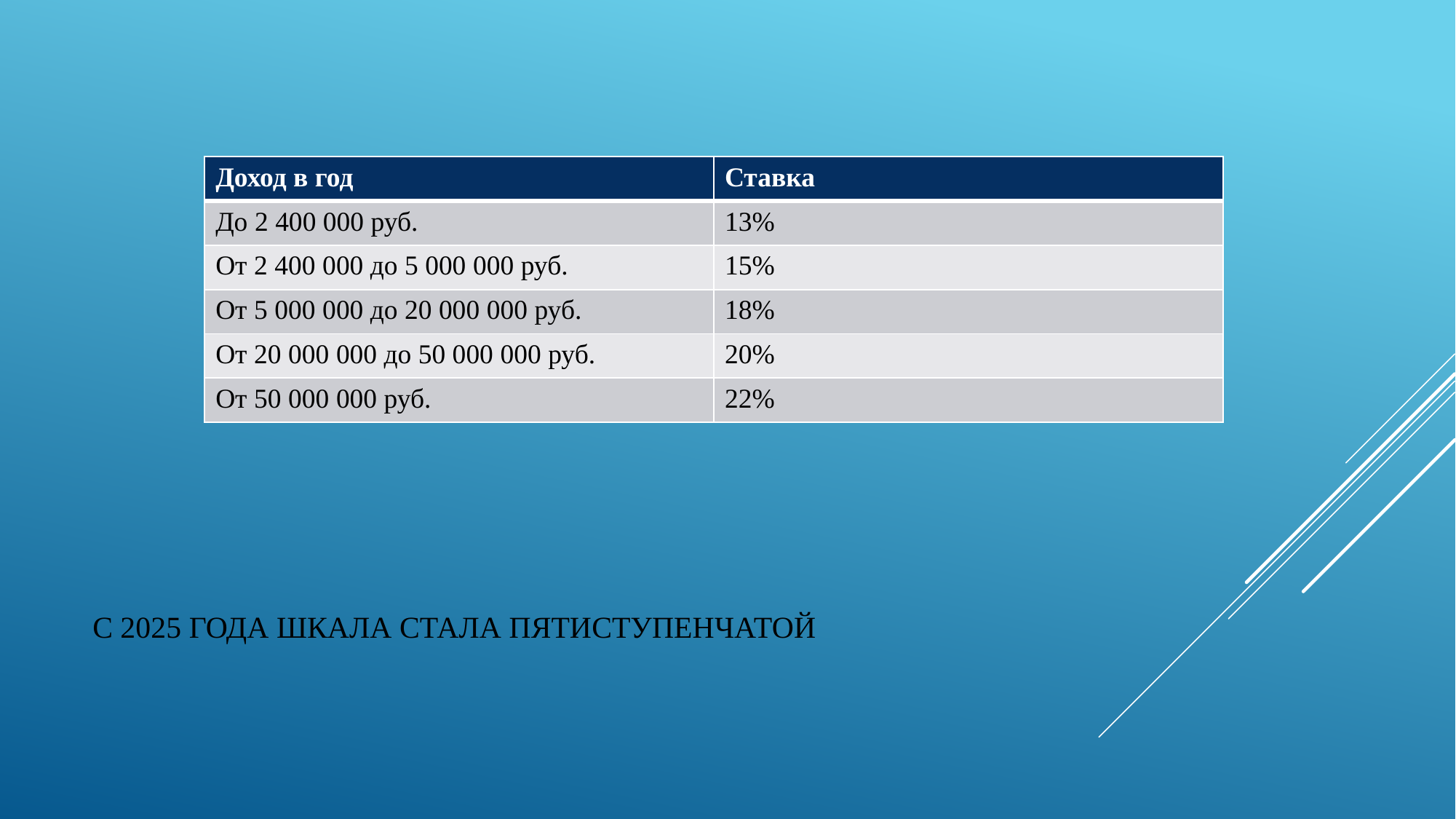

| Доход в год | Ставка |
| --- | --- |
| До 2 400 000 руб. | 13% |
| От 2 400 000 до 5 000 000 руб. | 15% |
| От 5 000 000 до 20 000 000 руб. | 18% |
| От 20 000 000 до 50 000 000 руб. | 20% |
| От 50 000 000 руб. | 22% |
# С 2025 года шкала стала пятиступенчатой